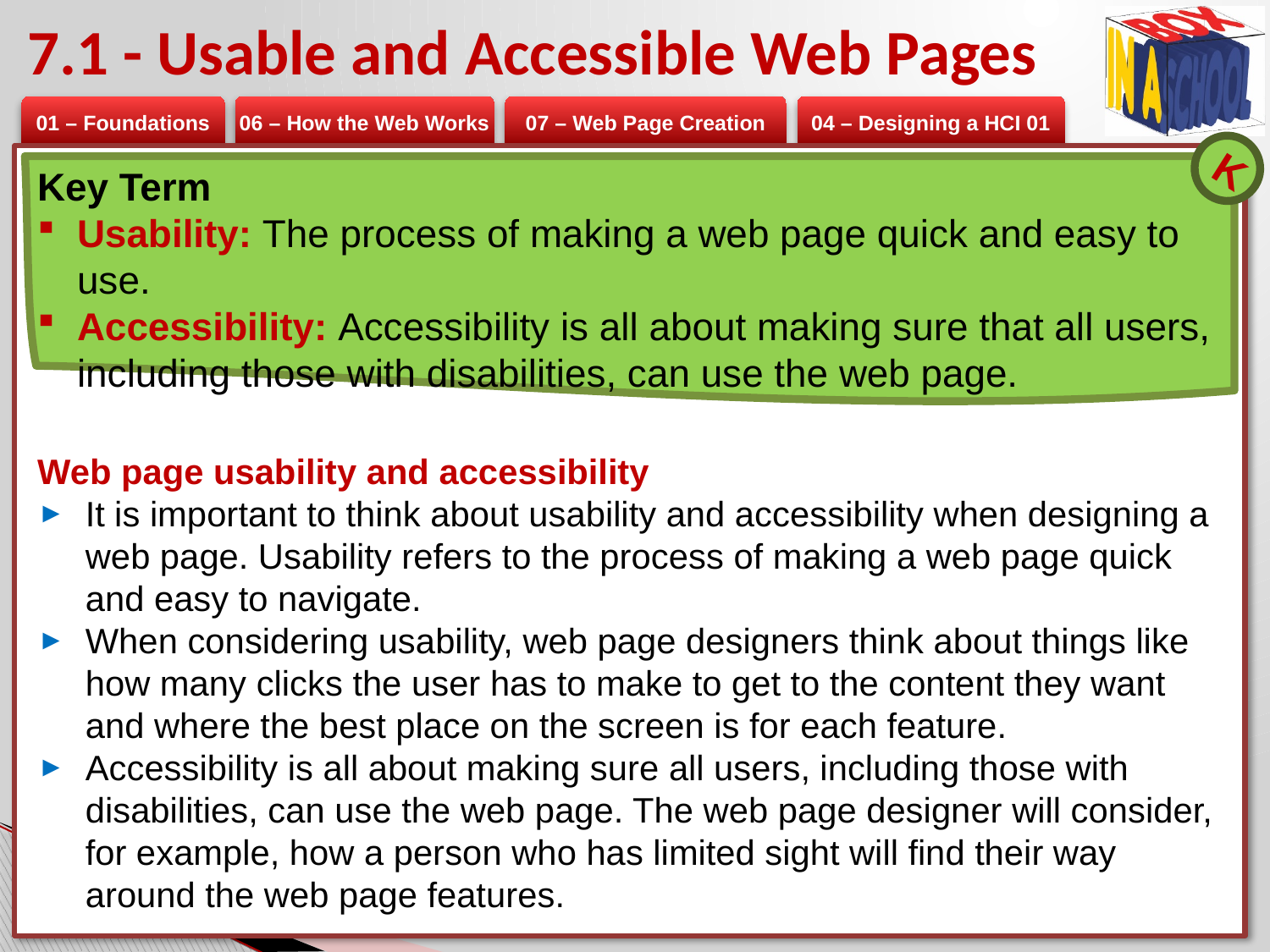

# 7.1 - Usable and Accessible Web Pages
K
Key Term
Usability: The process of making a web page quick and easy to use.
Accessibility: Accessibility is all about making sure that all users, including those with disabilities, can use the web page.
Web page usability and accessibility
It is important to think about usability and accessibility when designing a web page. Usability refers to the process of making a web page quick and easy to navigate.
When considering usability, web page designers think about things like how many clicks the user has to make to get to the content they want and where the best place on the screen is for each feature.
Accessibility is all about making sure all users, including those with disabilities, can use the web page. The web page designer will consider, for example, how a person who has limited sight will find their way around the web page features.